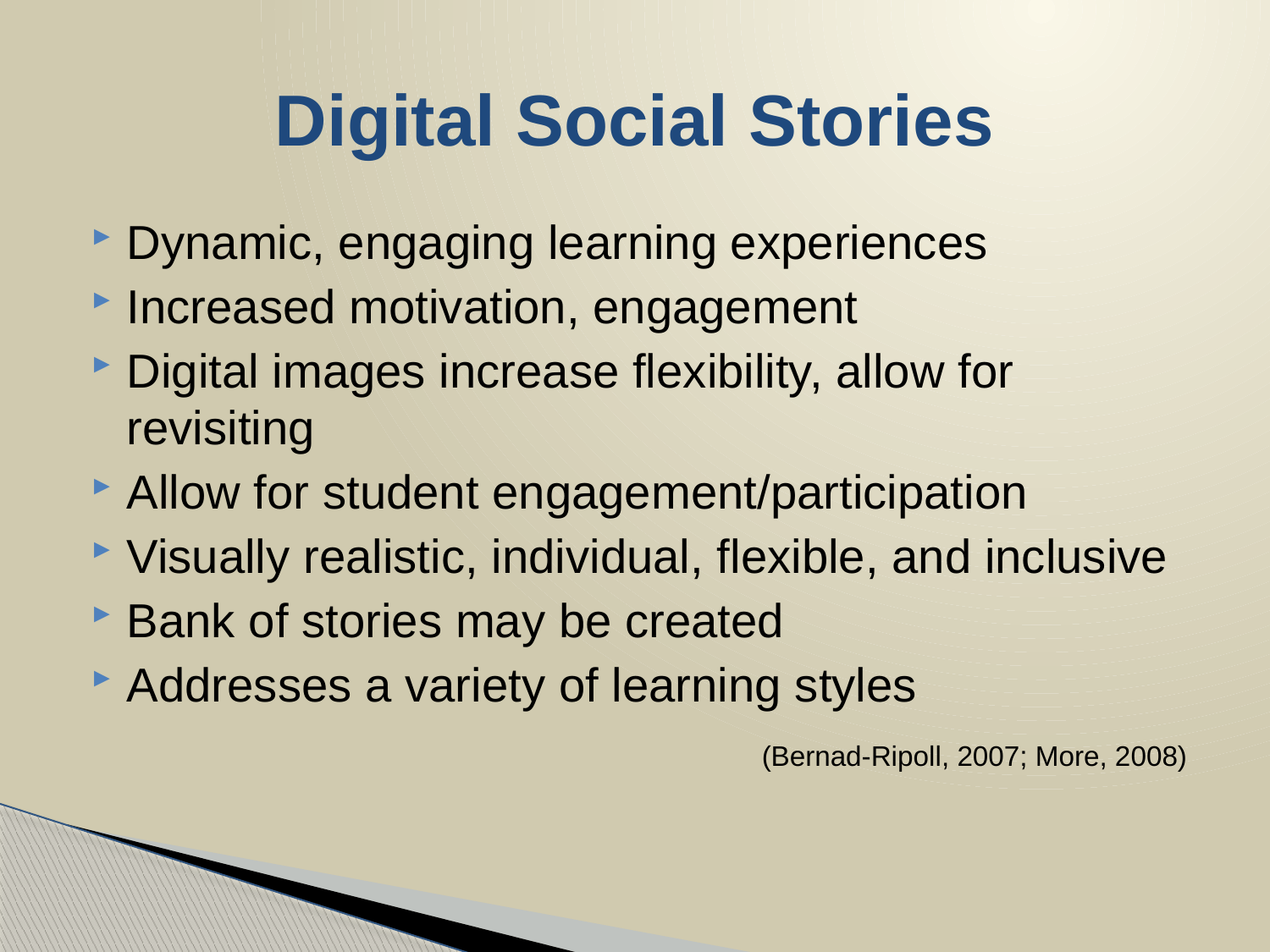

# Digital Social Stories
Dynamic, engaging learning experiences
Increased motivation, engagement
Digital images increase flexibility, allow for revisiting
Allow for student engagement/participation
Visually realistic, individual, flexible, and inclusive
Bank of stories may be created
Addresses a variety of learning styles
						(Bernad-Ripoll, 2007; More, 2008)